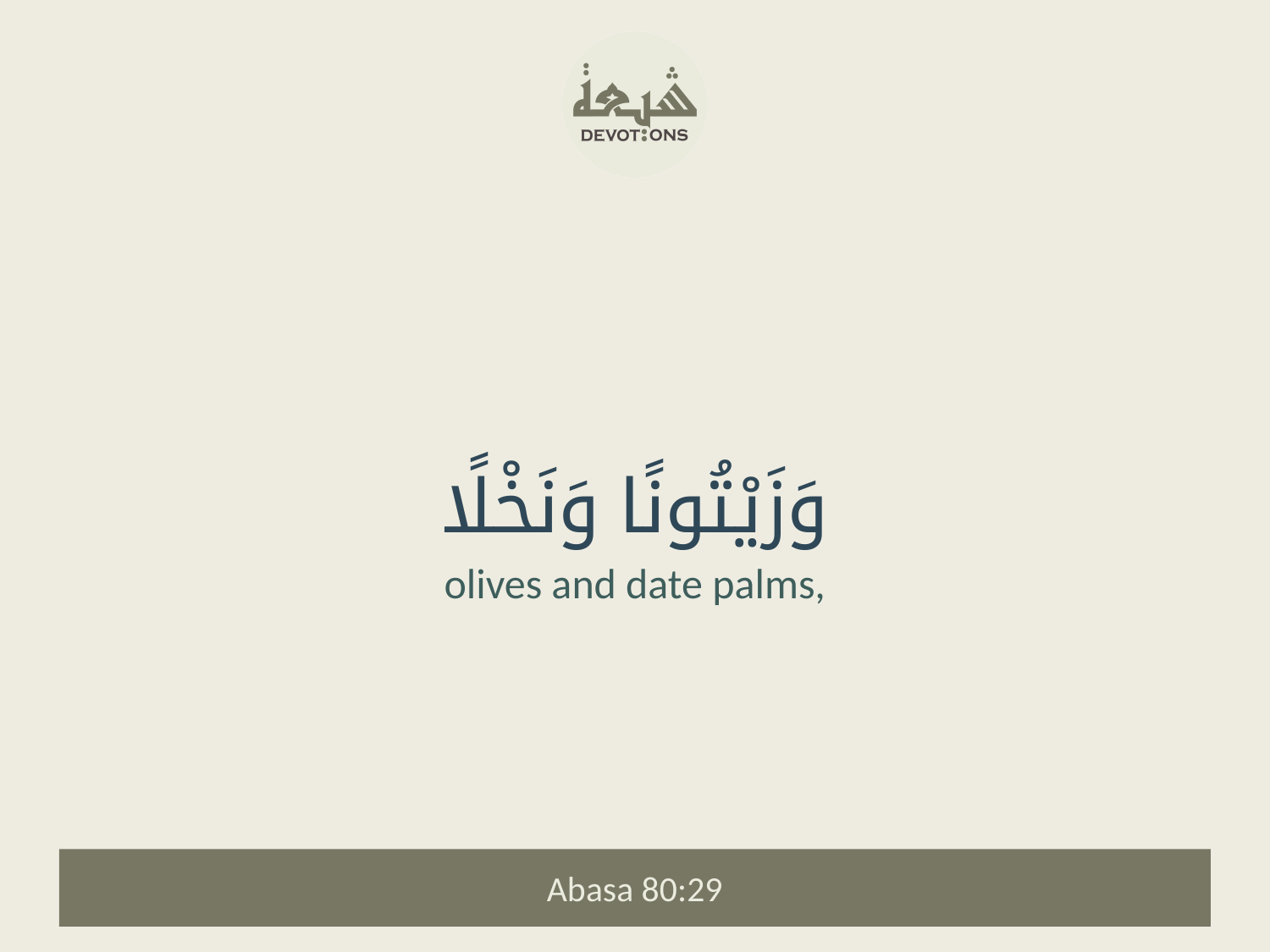

وَزَيْتُونًا وَنَخْلًا
olives and date palms,
Abasa 80:29